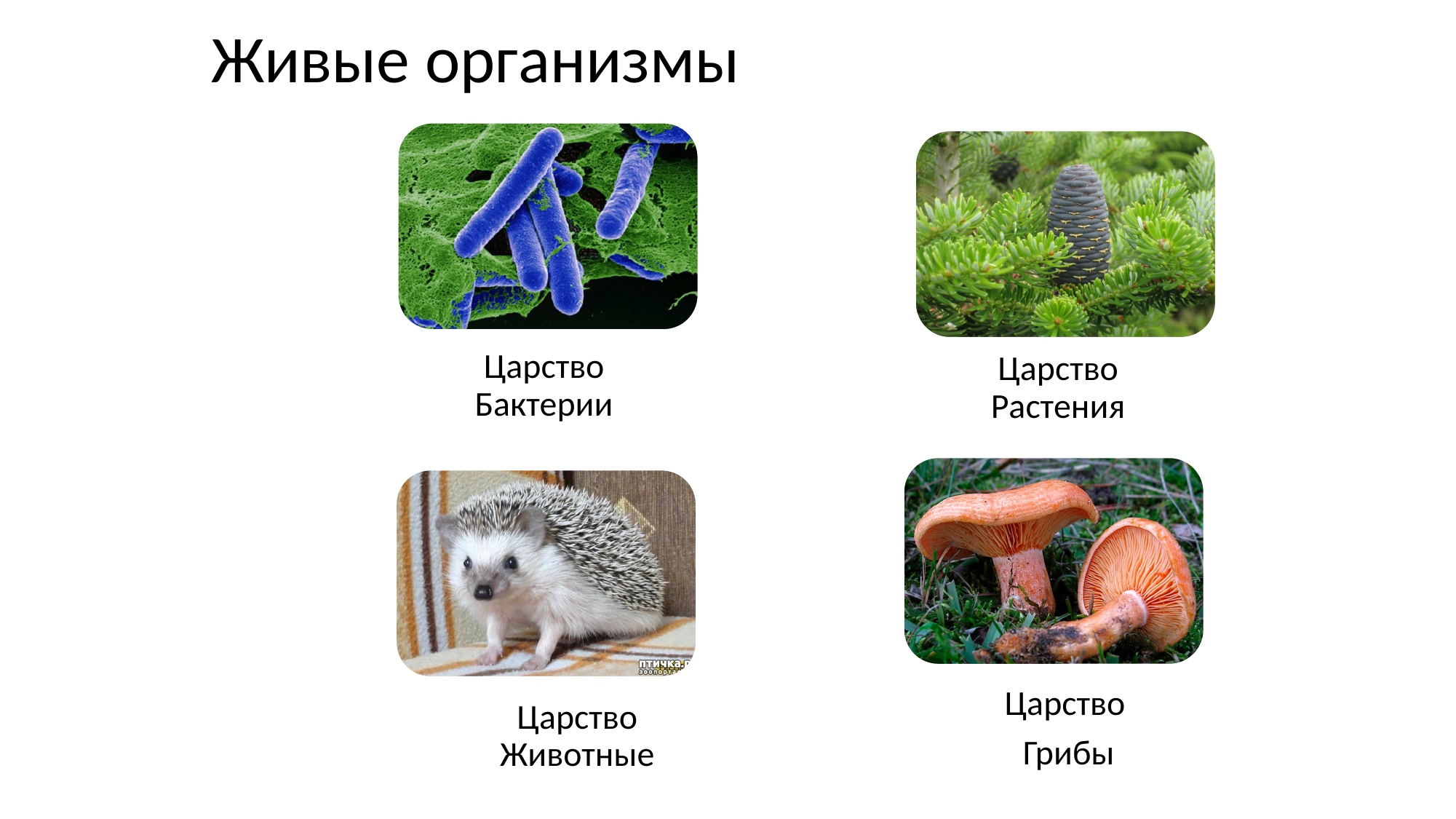

# Живые организмы
Царство Бактерии
Царство
 Грибы
Царство Растения
Царство Животные